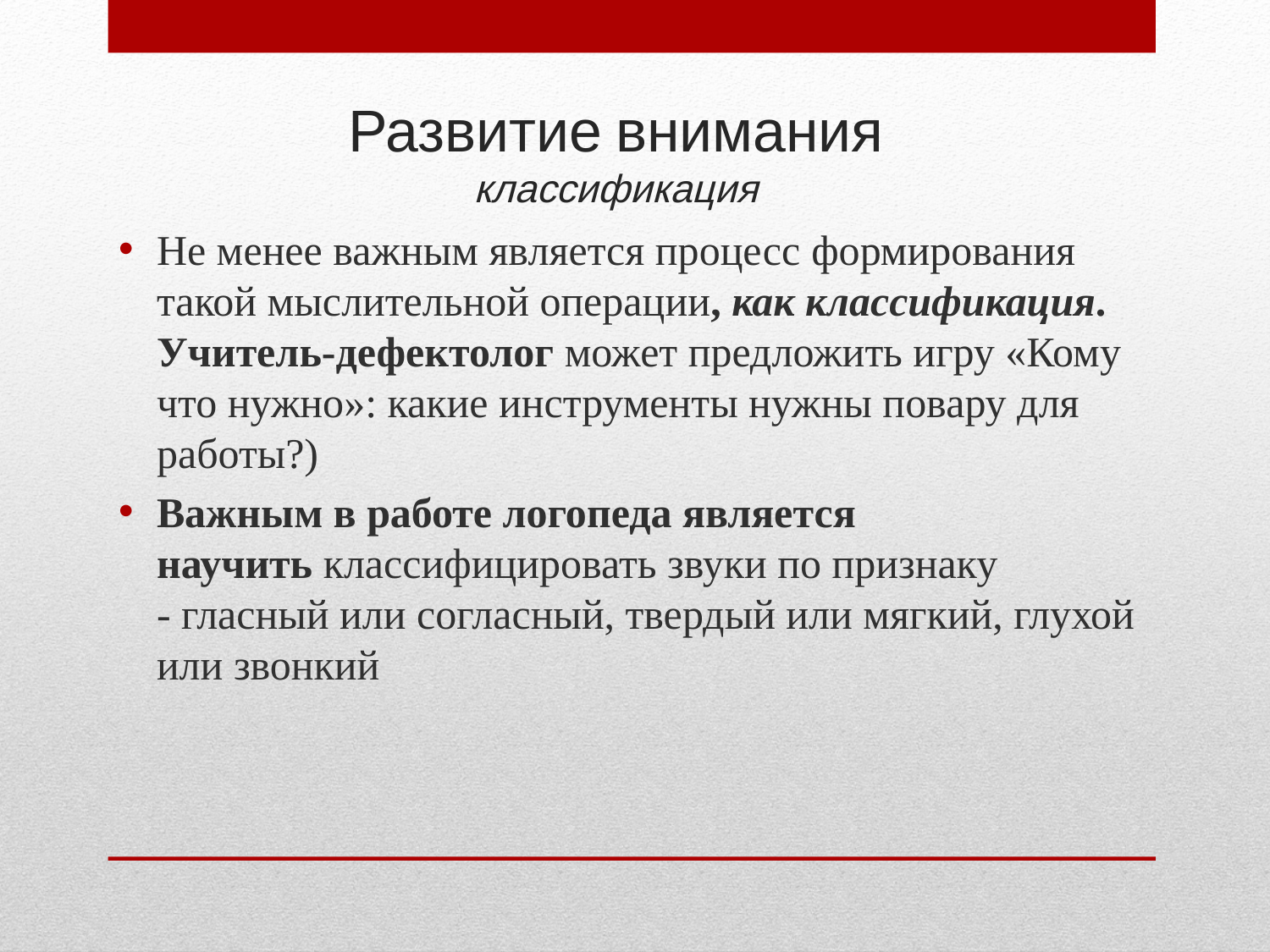

# Развитие внимания классификация
Не менее важным является процесс формирования такой мыслительной операции, как классификация. Учитель-дефектолог может предложить игру «Кому что нужно»: какие инструменты нужны повару для работы?)
Важным в работе логопеда является научить классифицировать звуки по признаку - гласный или согласный, твердый или мягкий, глухой или звонкий